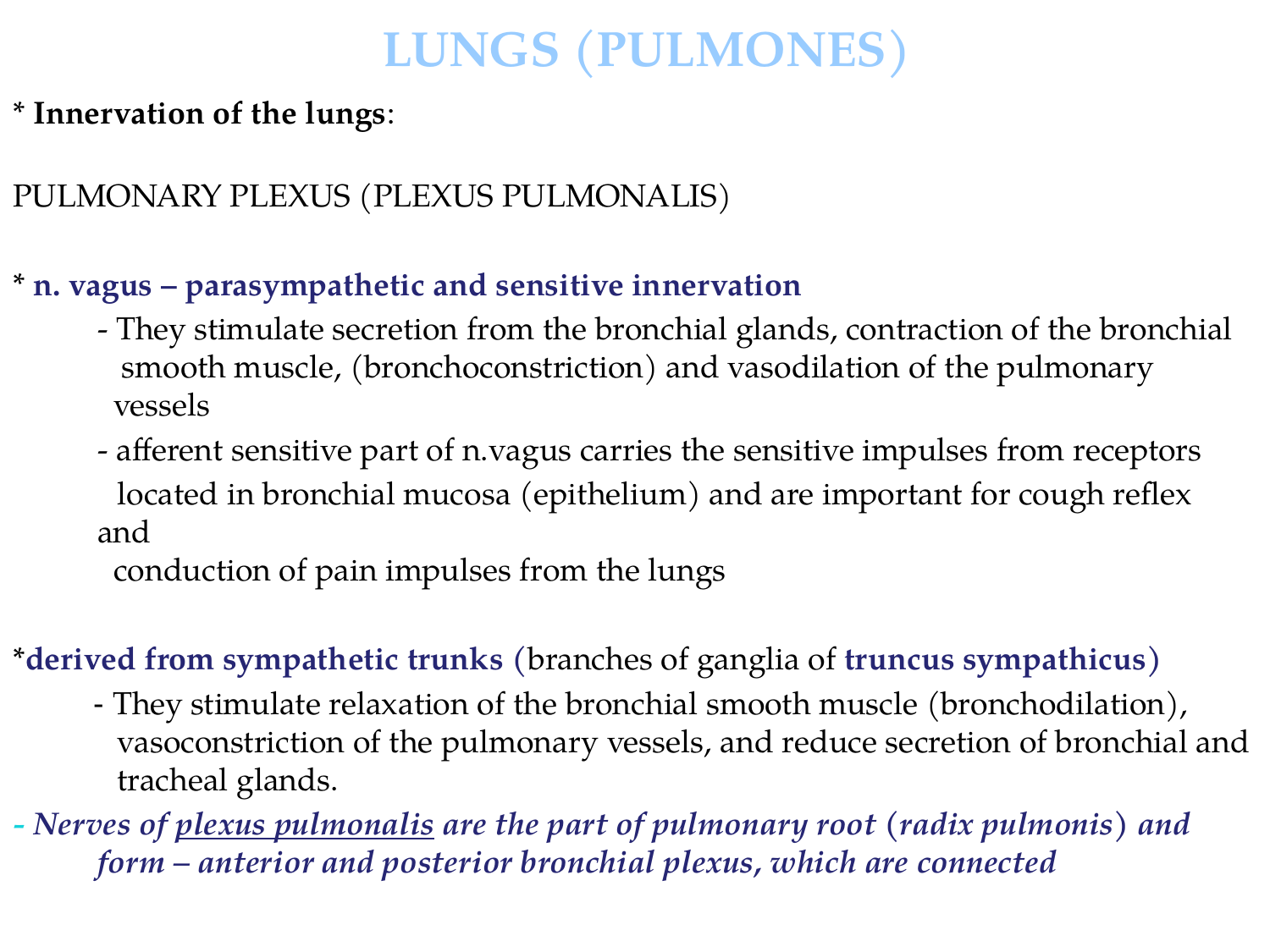

LUNGS (PULMONES)
* Innervation of the lungs:
PULMONARY PLEXUS (PLEXUS PULMONALIS)

* n. vagus – parasympathetic and sensitive innervation
	- They stimulate secretion from the bronchial glands, contraction of the bronchial
   smooth muscle, (bronchoconstriction) and vasodilation of the pulmonary
  vessels
	- afferent sensitive part of n.vagus carries the sensitive impulses from receptors
             located in bronchial mucosa (epithelium) and are important for cough reflex and
  conduction of pain impulses from the lungs

*derived from sympathetic trunks (branches of ganglia of truncus sympathicus)
          - They stimulate relaxation of the bronchial smooth muscle (bronchodilation),
             vasoconstriction of the pulmonary vessels, and reduce secretion of bronchial and
             tracheal glands.
- Nerves of plexus pulmonalis are the part of pulmonary root (radix pulmonis) and form – anterior and posterior bronchial plexus, which are connected